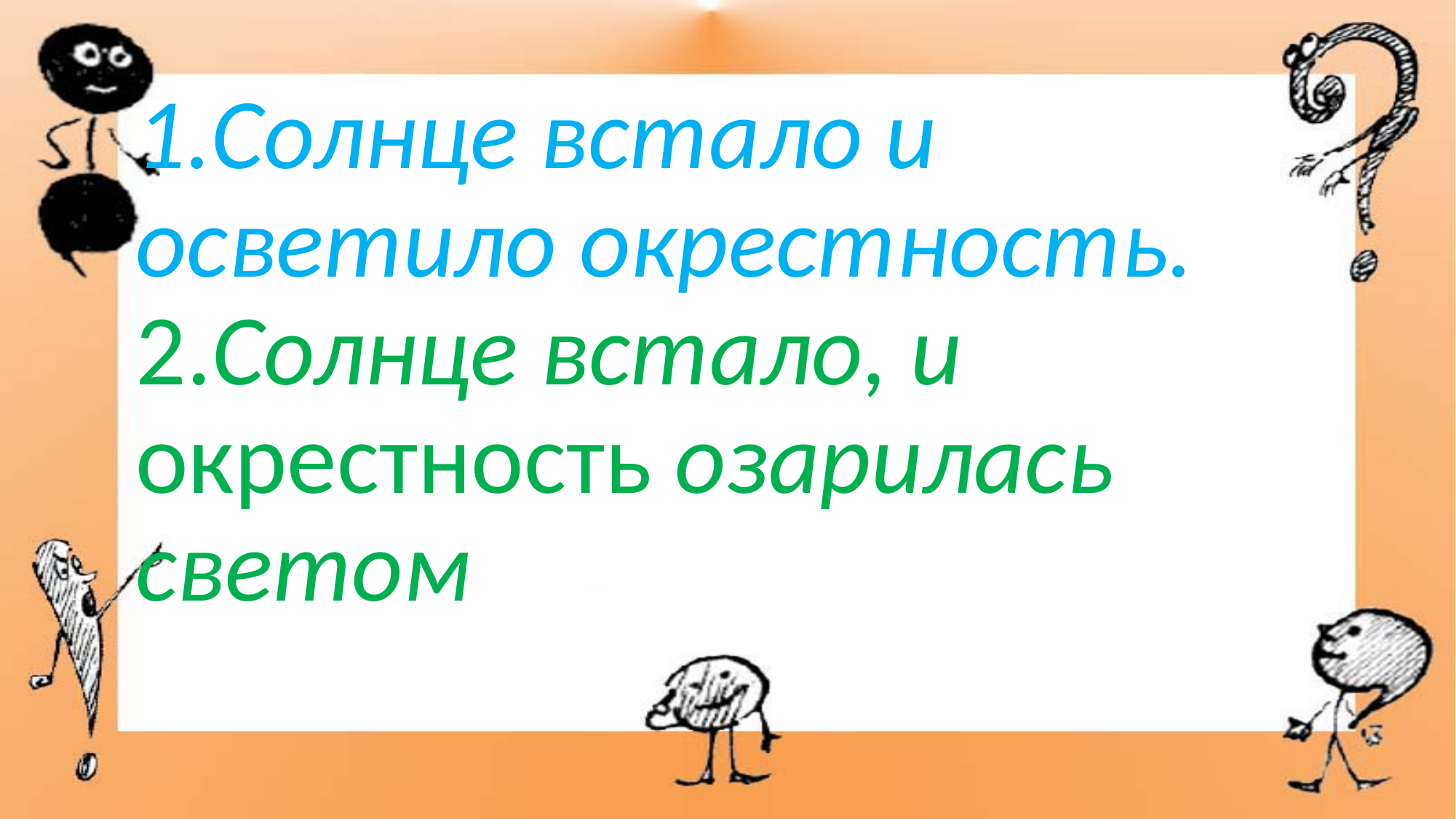

# 1.Солнце встало и осветило окрестность. 2.Солнце встало, и окрестность озарилась светом